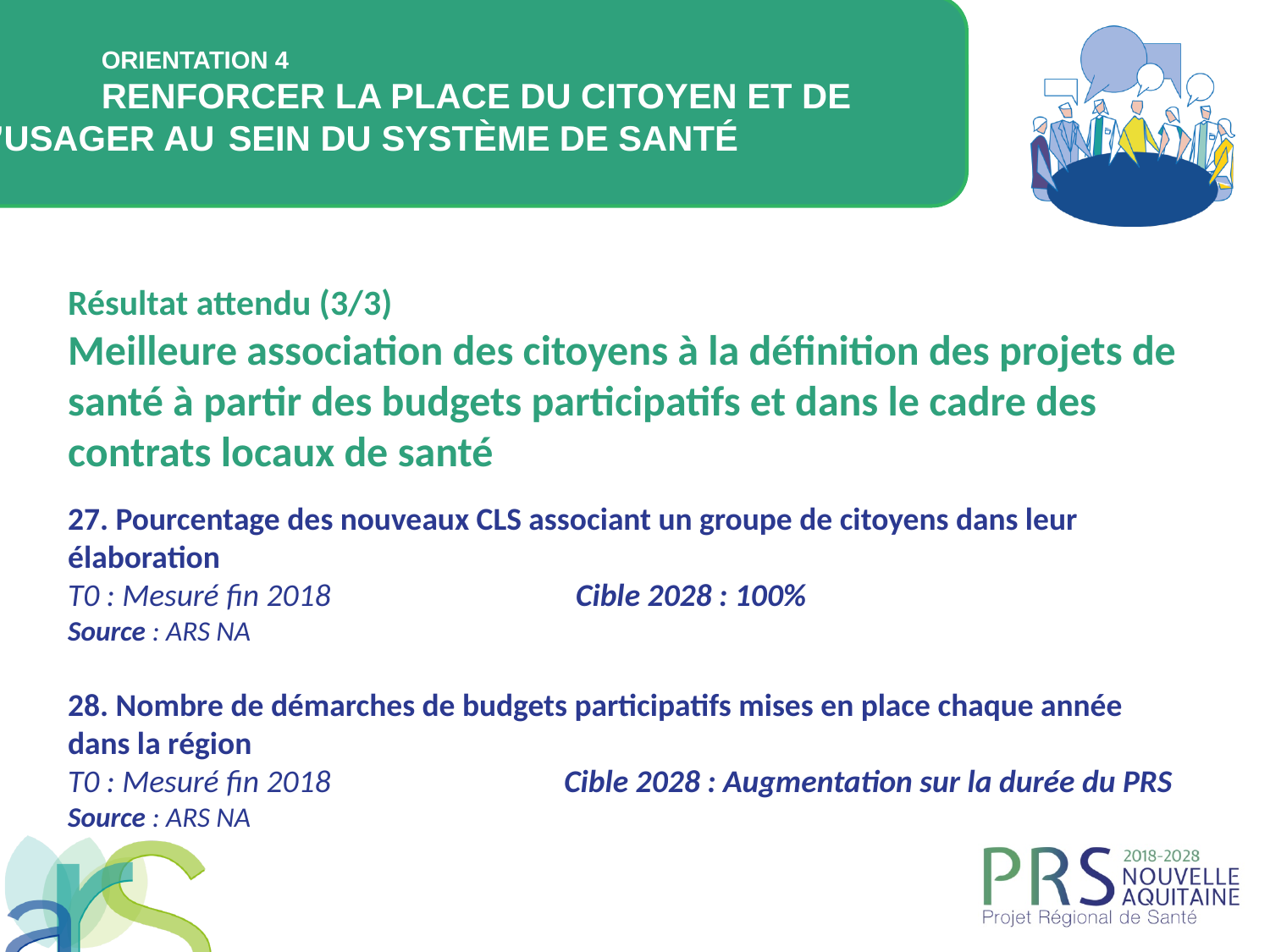

ORIENTATION 4
	Renforcer la place du citoyen et de l’usager au 	sein du système de santé

Résultat attendu (3/3)
Meilleure association des citoyens à la définition des projets de santé à partir des budgets participatifs et dans le cadre des contrats locaux de santé

27. Pourcentage des nouveaux CLS associant un groupe de citoyens dans leur élaboration
T0 : Mesuré fin 2018		Cible 2028 : 100%
Source : ARS NA

28. Nombre de démarches de budgets participatifs mises en place chaque année dans la région
T0 : Mesuré fin 2018	                Cible 2028 : Augmentation sur la durée du PRS
Source : ARS NA